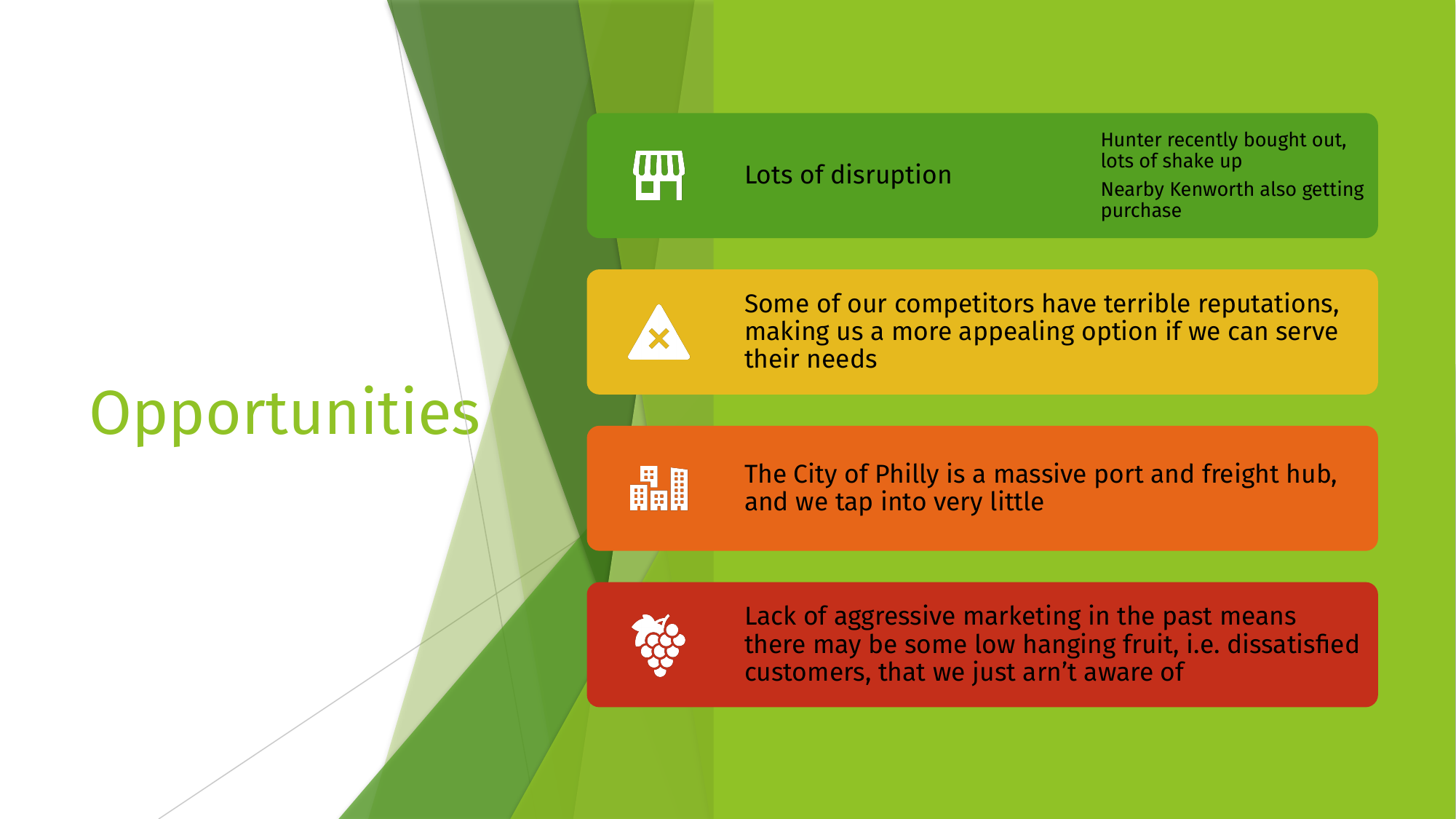

Lots of disruption
Hunter recently bought out, lots of shake up
Nearby Kenworth also getting purchase
Some of our competitors have terrible reputations, making us a more appealing option if we can serve their needs
The City of Philly is a massive port and freight hub, and we tap into very little
Lack of aggressive marketing in the past means there may be some low hanging fruit, i.e. dissatisfied customers, that we just arn’t aware of
# Opportunities